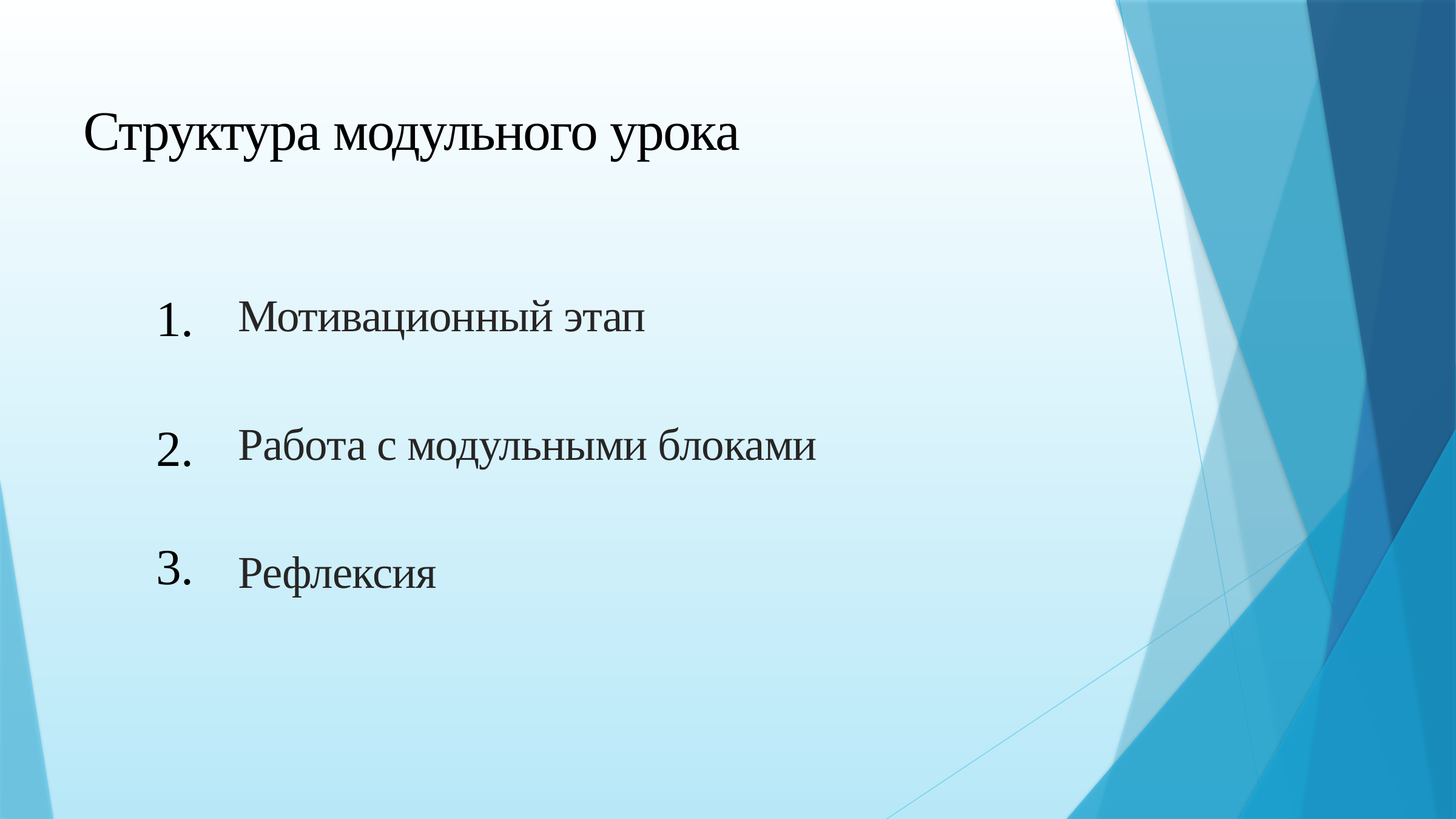

Структура модульного урока
1.
Мотивационный этап
2.
Работа с модульными блоками
3.
Рефлексия